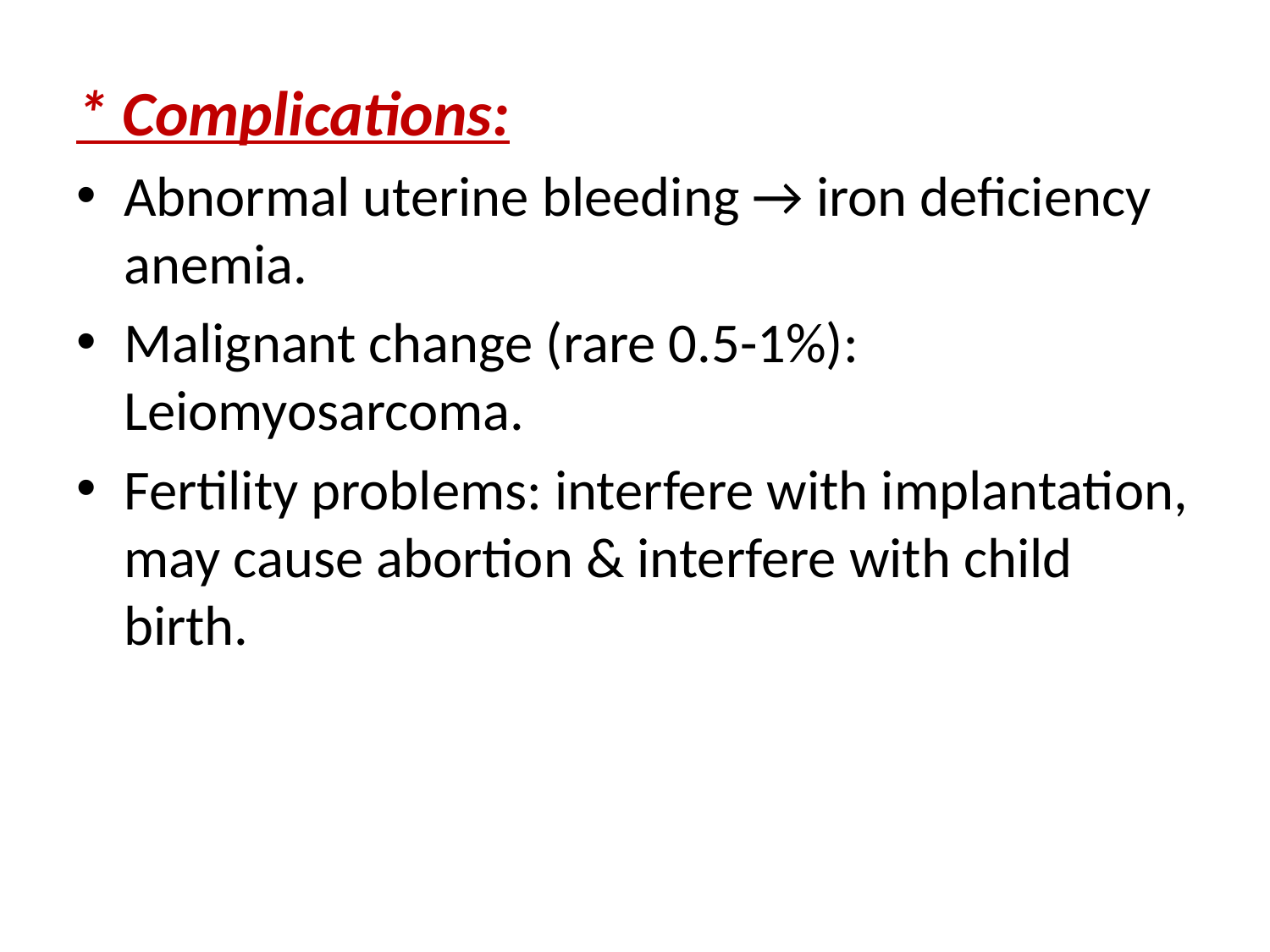

* Complications:
Abnormal uterine bleeding → iron deficiency anemia.
Malignant change (rare 0.5-1%): Leiomyosarcoma.
Fertility problems: interfere with implantation, may cause abortion & interfere with child birth.